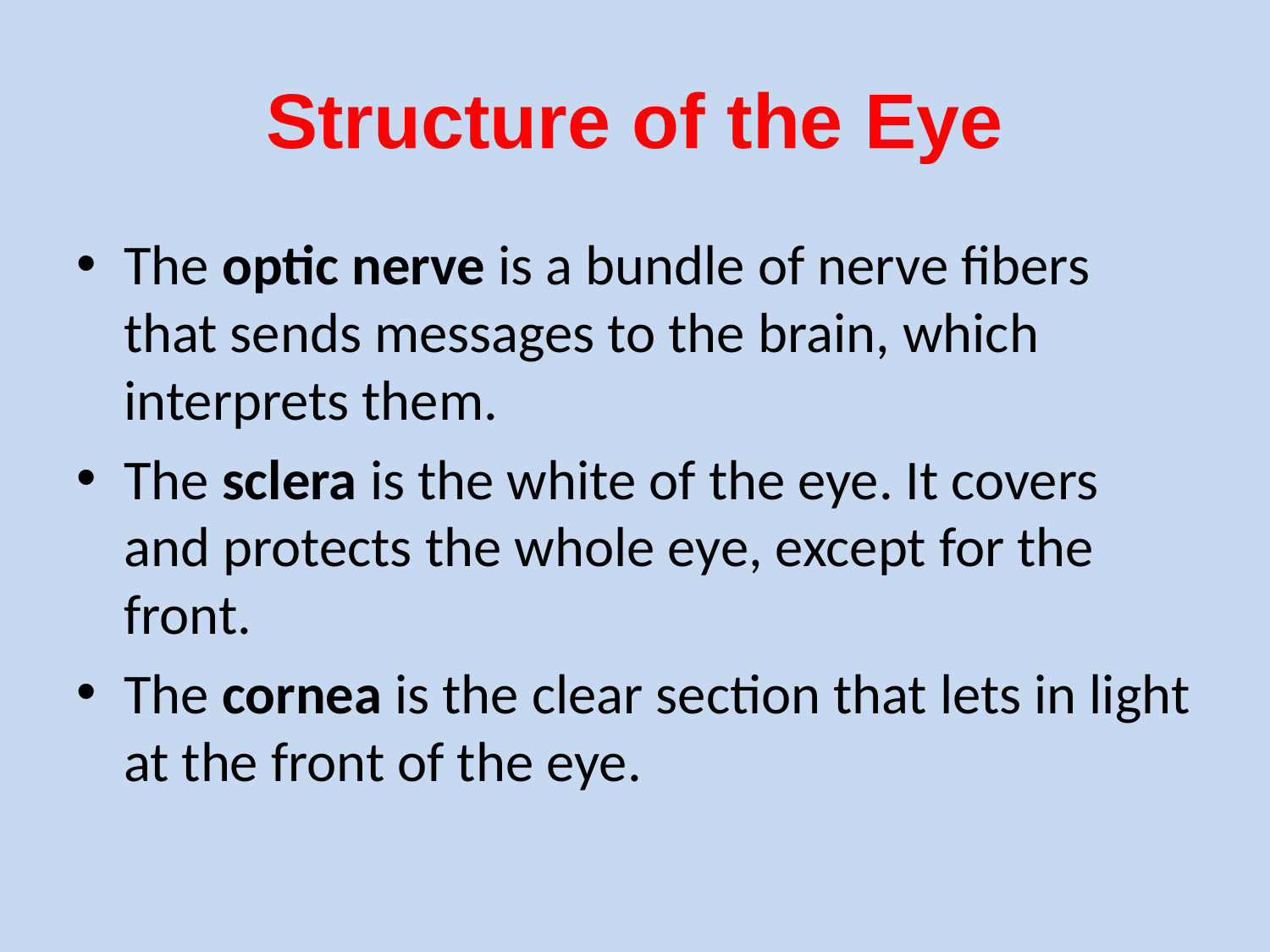

# Structure of the Eye
The optic nerve is a bundle of nerve fibers that sends messages to the brain, which interprets them.
The sclera is the white of the eye. It covers and protects the whole eye, except for the front.
The cornea is the clear section that lets in light at the front of the eye.